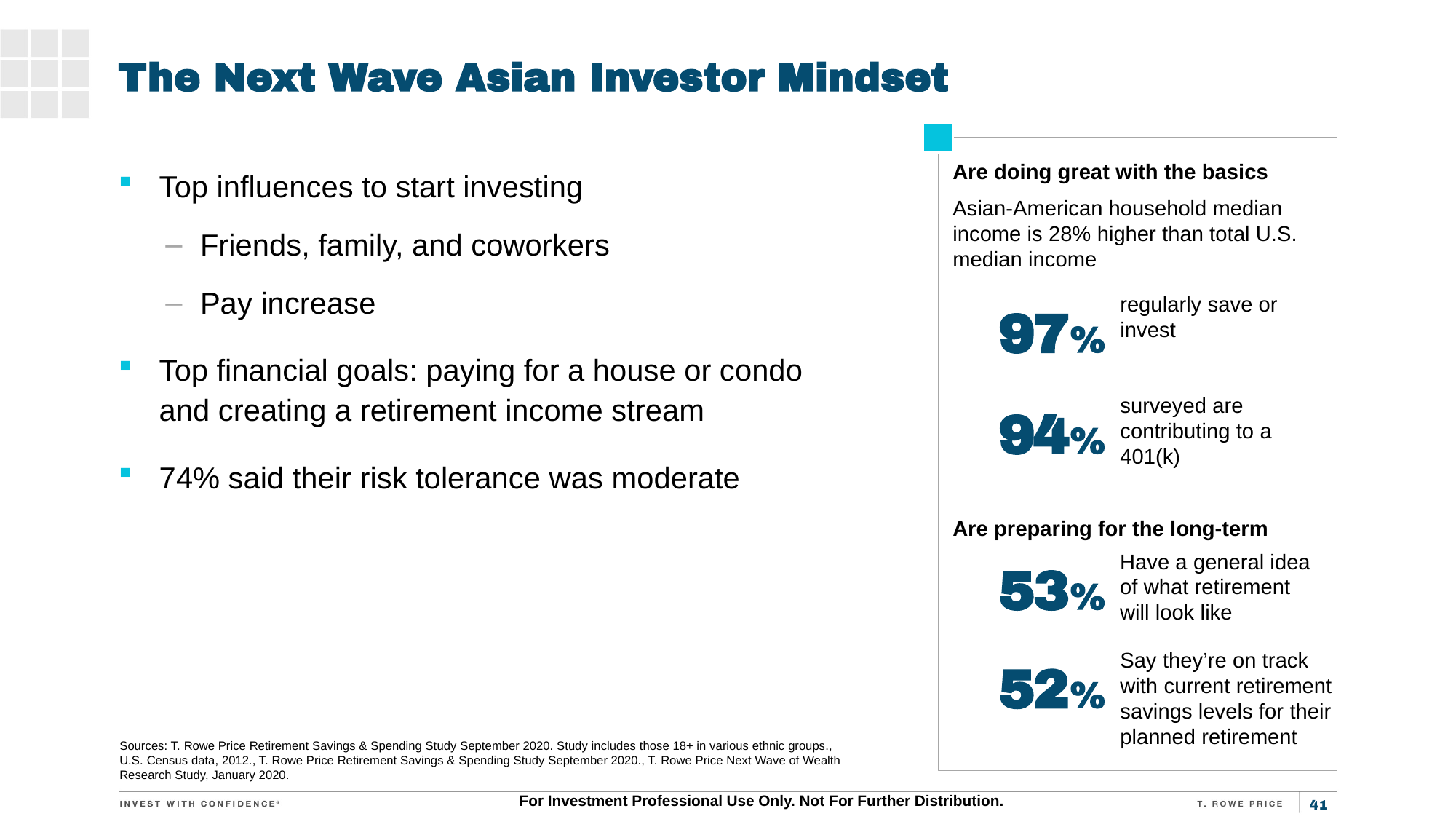

# The Next Wave Asian Investor Mindset

Are doing great with the basics
Top influences to start investing
Friends, family, and coworkers
Pay increase
Top financial goals: paying for a house or condo and creating a retirement income stream
74% said their risk tolerance was moderate
Asian-American household median income is 28% higher than total U.S. median income
97%
regularly save or invest
94%
surveyed are contributing to a 401(k)
Are preparing for the long-term
53%
Have a general idea of what retirement will look like
52%
Say they’re on track with current retirement savings levels for their planned retirement

Sources: T. Rowe Price Retirement Savings & Spending Study September 2020. Study includes those 18+ in various ethnic groups.,
U.S. Census data, 2012., T. Rowe Price Retirement Savings & Spending Study September 2020., T. Rowe Price Next Wave of Wealth Research Study, January 2020.